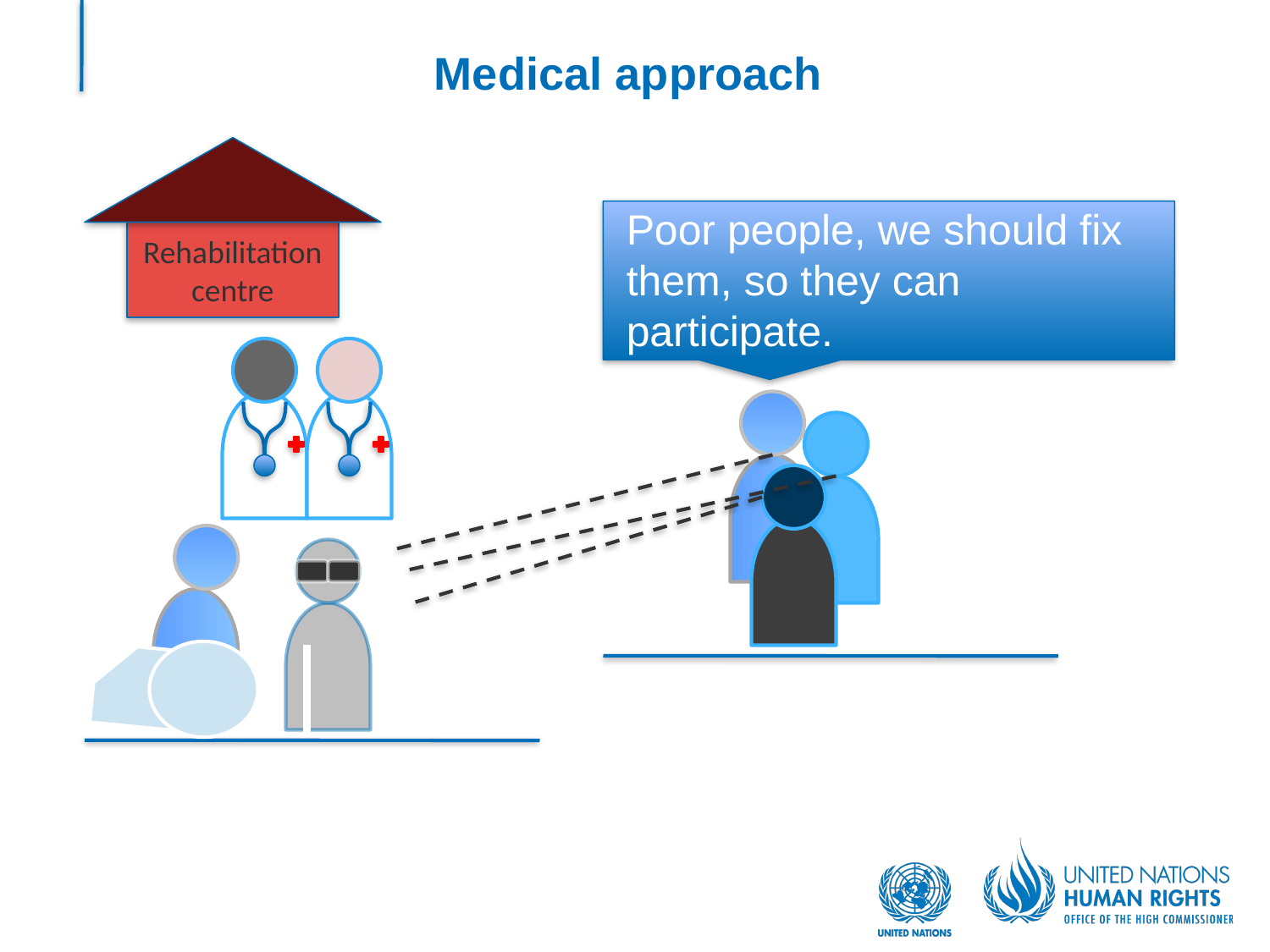

# Medical approach

Poor people, we should fix them, so they can participate.

Rehabilitation centre